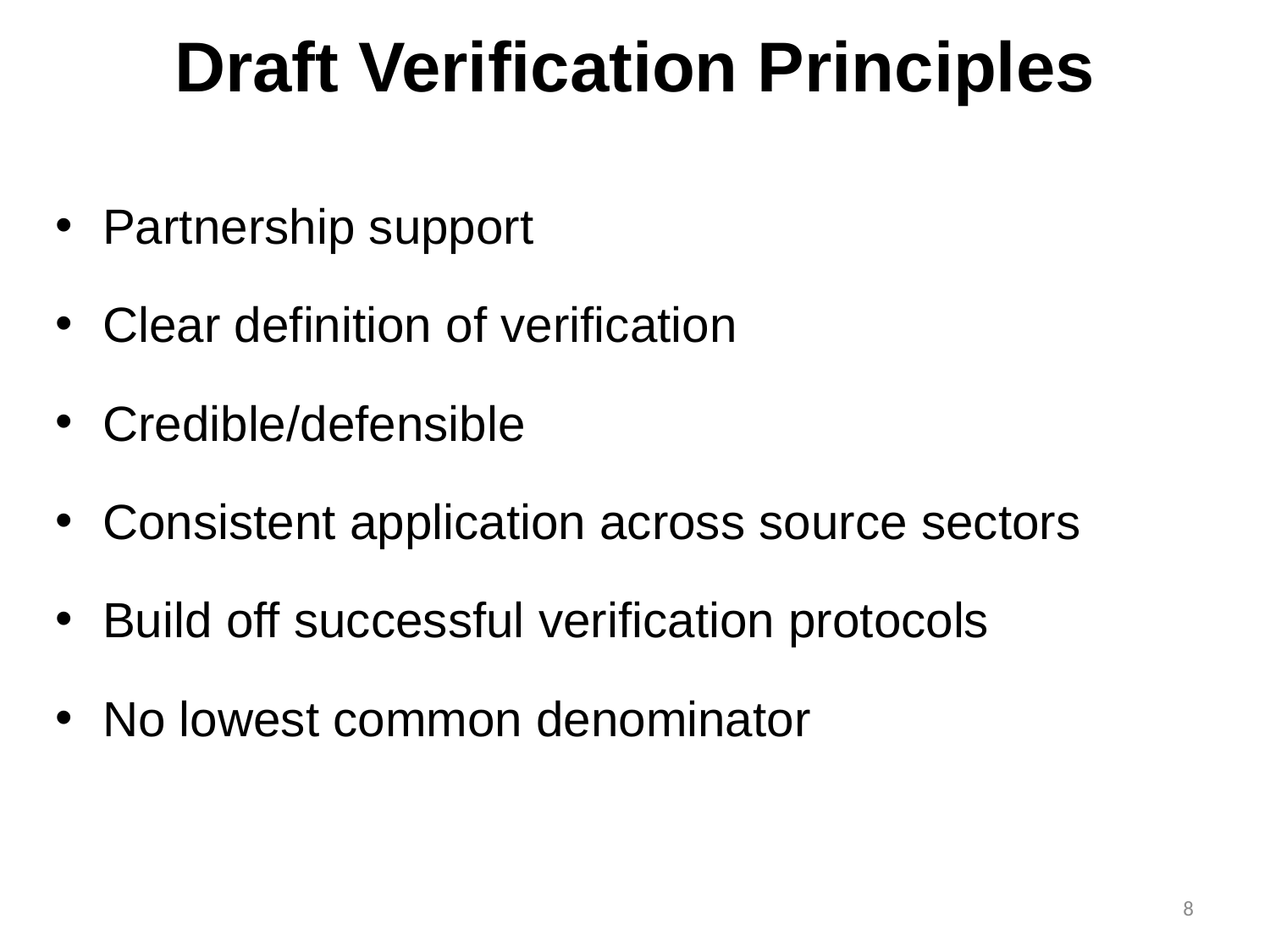

# Draft Verification Principles
Partnership support
Clear definition of verification
Credible/defensible
Consistent application across source sectors
Build off successful verification protocols
No lowest common denominator
8